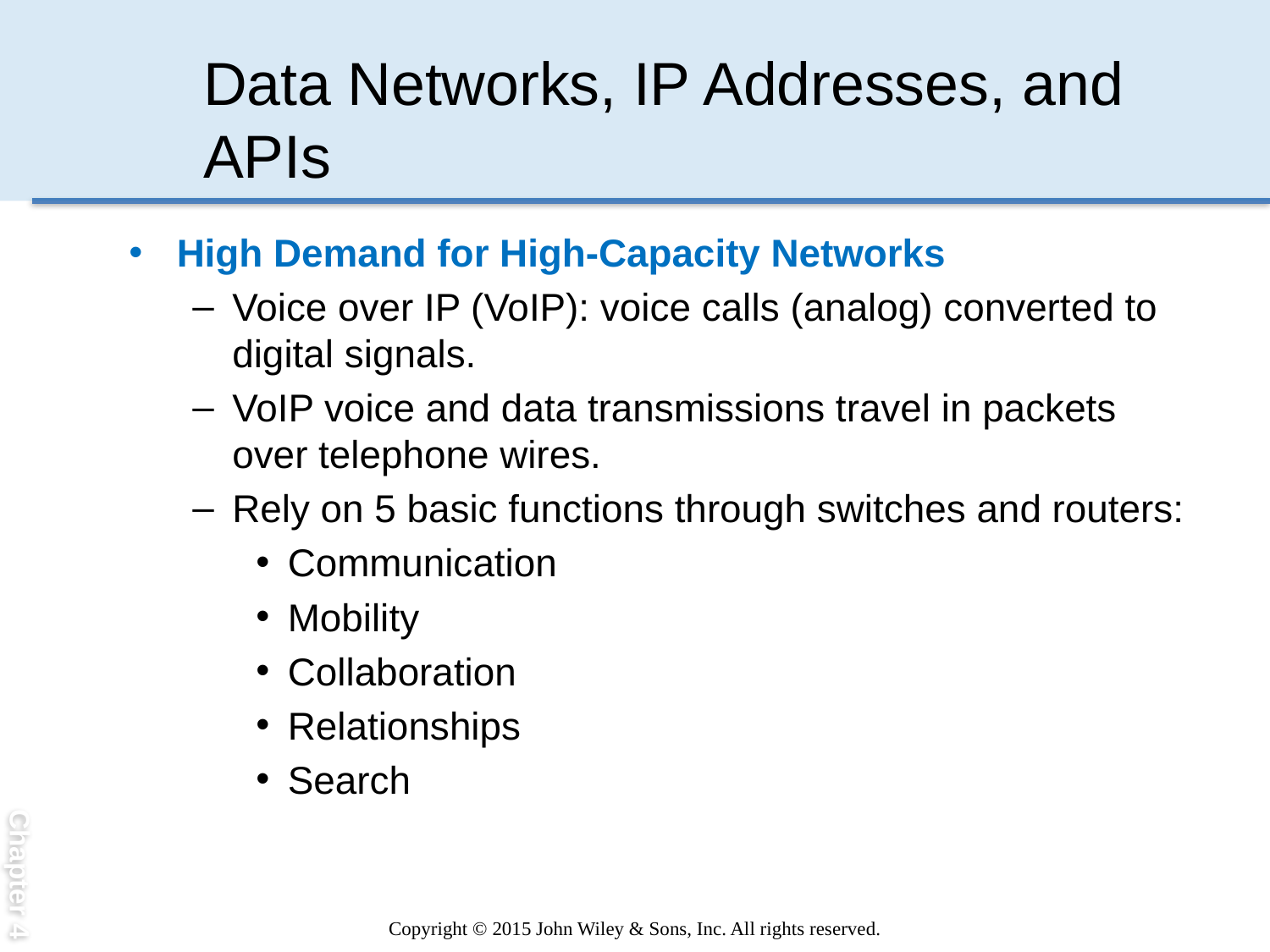

Chapter 4
# Data Networks, IP Addresses, and APIs
High Demand for High-Capacity Networks
Voice over IP (VoIP): voice calls (analog) converted to digital signals.
VoIP voice and data transmissions travel in packets over telephone wires.
Rely on 5 basic functions through switches and routers:
Communication
Mobility
Collaboration
Relationships
Search